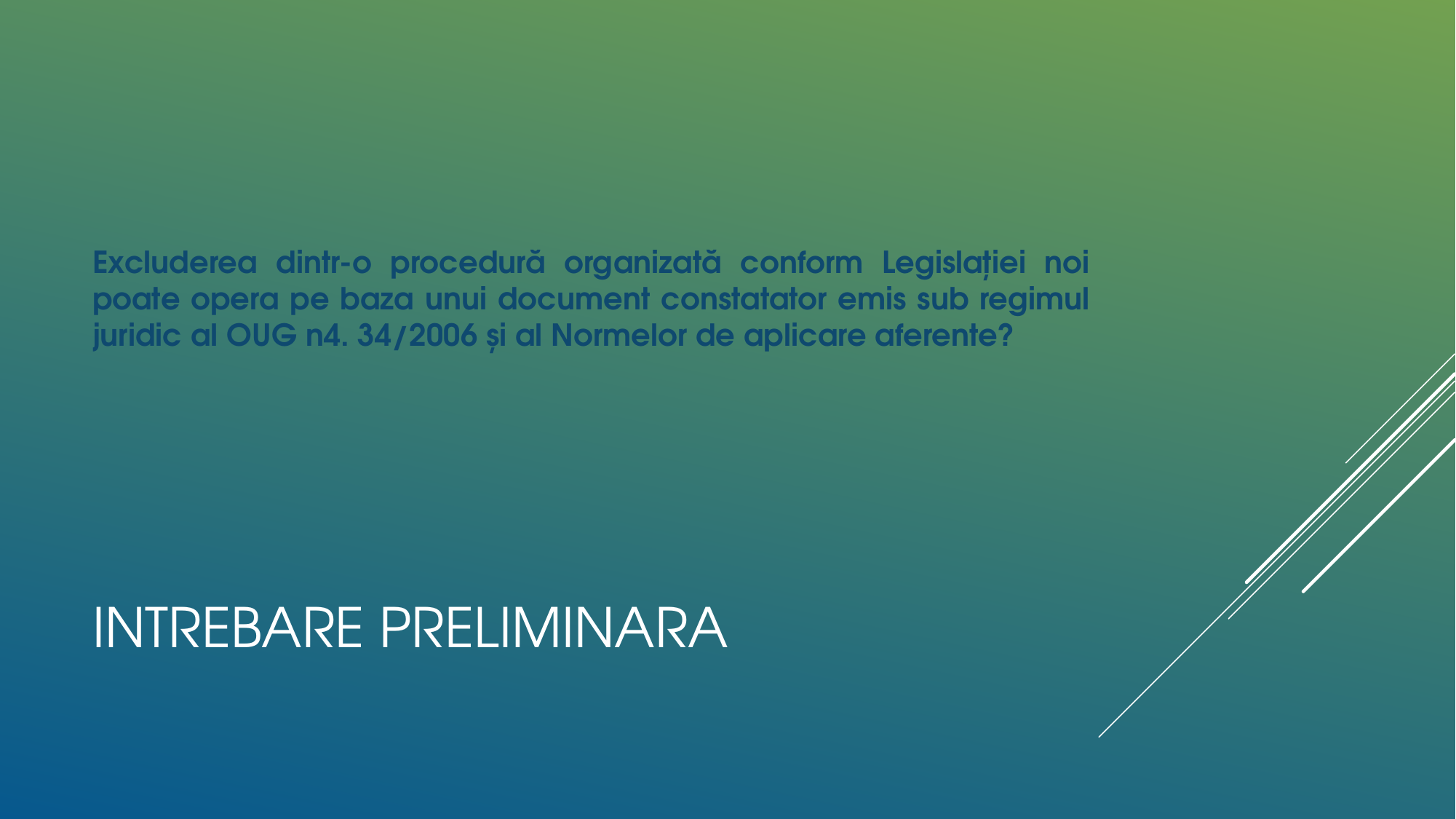

Excluderea dintr-o procedură organizată conform Legislației noi poate opera pe baza unui document constatator emis sub regimul juridic al OUG n4. 34/2006 și al Normelor de aplicare aferente?
# Intrebare preliminara